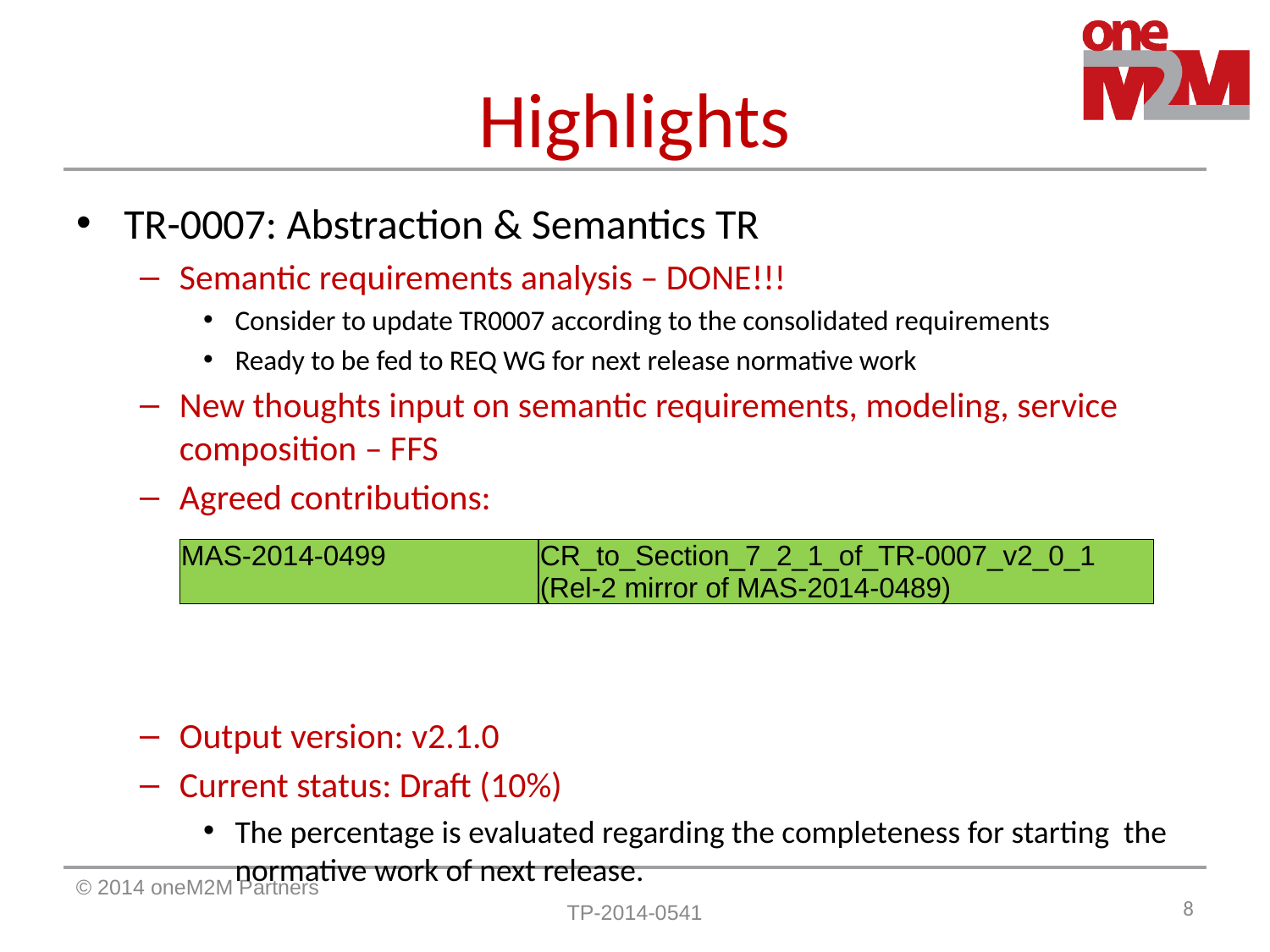

# Highlights
TR-0007: Abstraction & Semantics TR
Semantic requirements analysis – DONE!!!
Consider to update TR0007 according to the consolidated requirements
Ready to be fed to REQ WG for next release normative work
New thoughts input on semantic requirements, modeling, service composition – FFS
Agreed contributions:

Output version: v2.1.0
Current status: Draft (10%)
The percentage is evaluated regarding the completeness for starting  the normative work of next release.

| MAS-2014-0499 | CR\_to\_Section\_7\_2\_1\_of\_TR-0007\_v2\_0\_1 (Rel-2 mirror of MAS-2014-0489) |
| --- | --- |
8